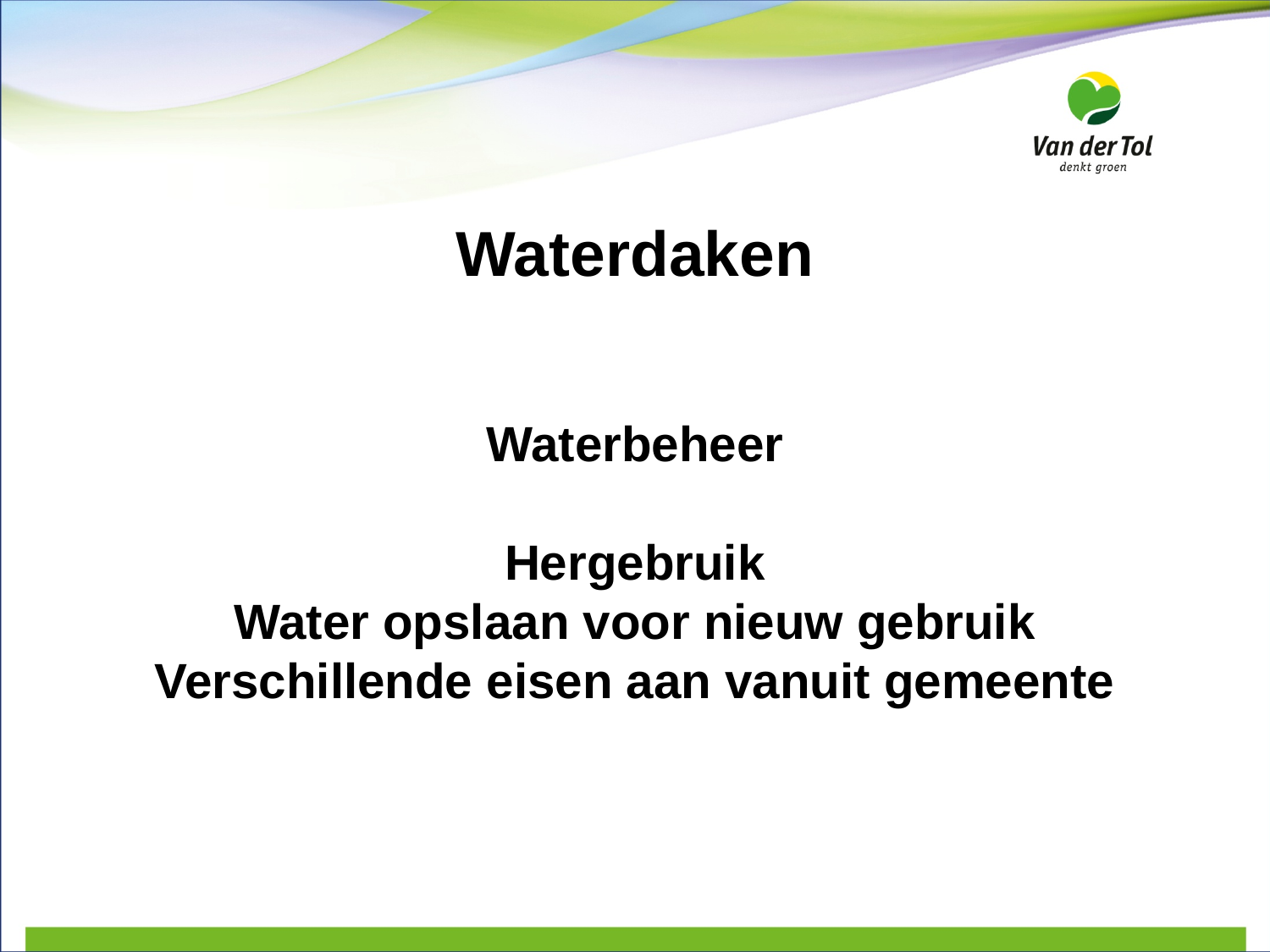

# Waterdaken
Waterbeheer

Hergebruik
Water opslaan voor nieuw gebruik
Verschillende eisen aan vanuit gemeente